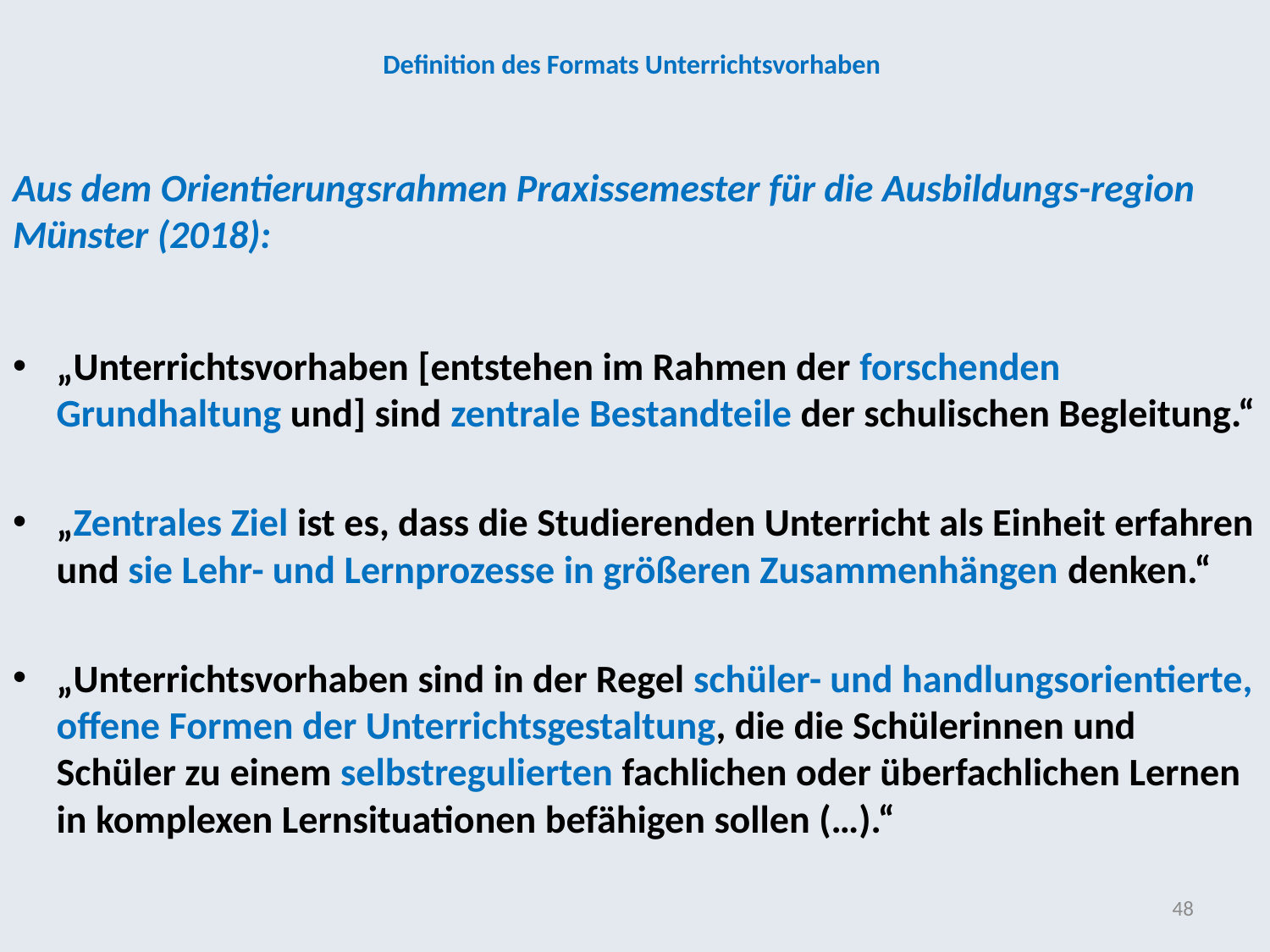

# Definition des Formats Unterrichtsvorhaben
Aus dem Orientierungsrahmen Praxissemester für die Ausbildungs-region Münster (2018):

„Unterrichtsvorhaben [entstehen im Rahmen der forschenden Grundhaltung und] sind zentrale Bestandteile der schulischen Begleitung.“

„Zentrales Ziel ist es, dass die Studierenden Unterricht als Einheit erfahren und sie Lehr- und Lernprozesse in größeren Zusammenhängen denken.“

„Unterrichtsvorhaben sind in der Regel schüler- und handlungsorientierte, offene Formen der Unterrichtsgestaltung, die die Schülerinnen und Schüler zu einem selbstregulierten fachlichen oder überfachlichen Lernen in komplexen Lernsituationen befähigen sollen (…).“

48